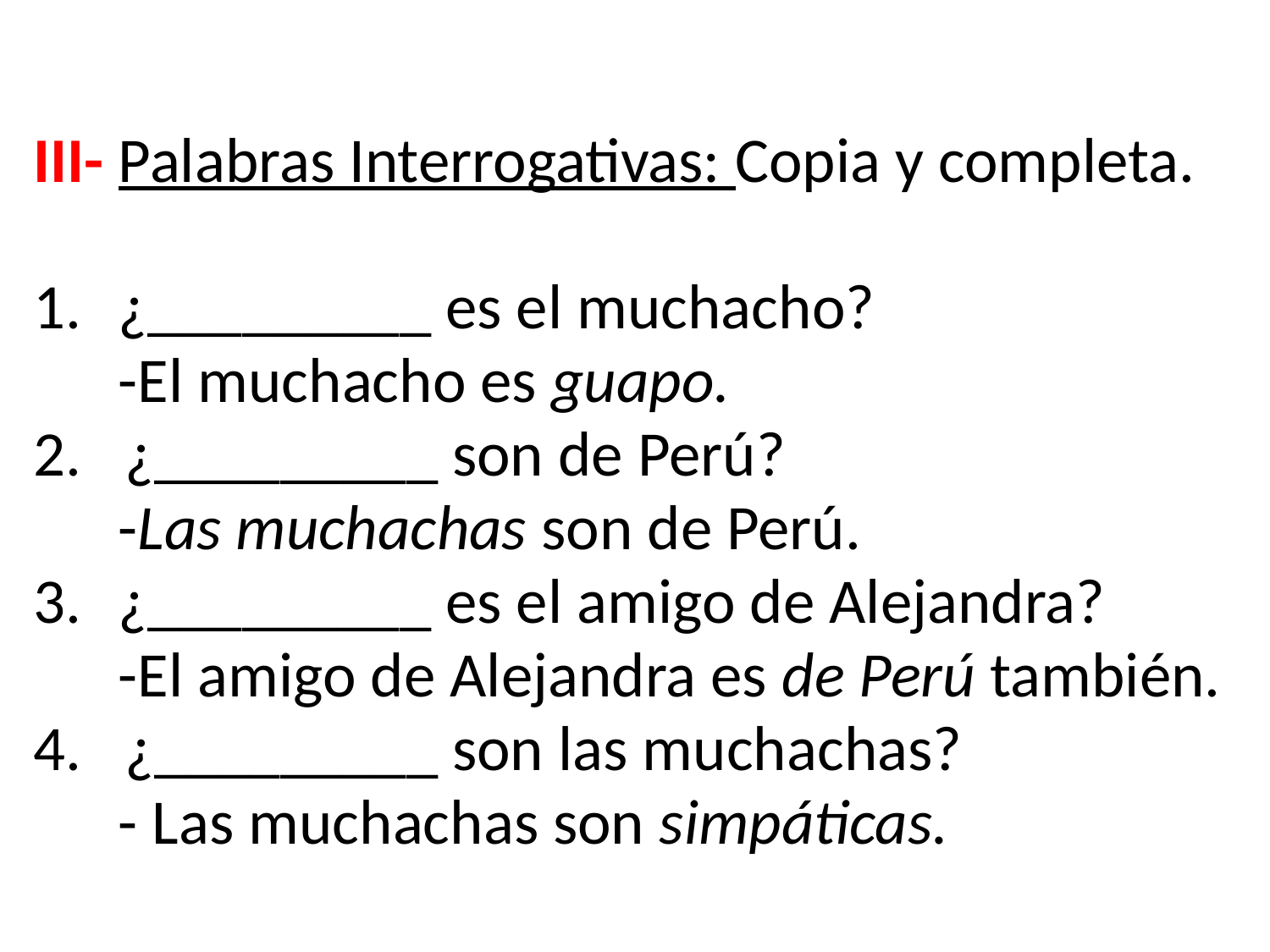

III- Palabras Interrogativas: Copia y completa.

¿_________ es el muchacho?
	-El muchacho es guapo.
2.   ¿_________ son de Perú?
	-Las muchachas son de Perú.
¿_________ es el amigo de Alejandra?
	-El amigo de Alejandra es de Perú también.
4.   ¿_________ son las muchachas?
	- Las muchachas son simpáticas.